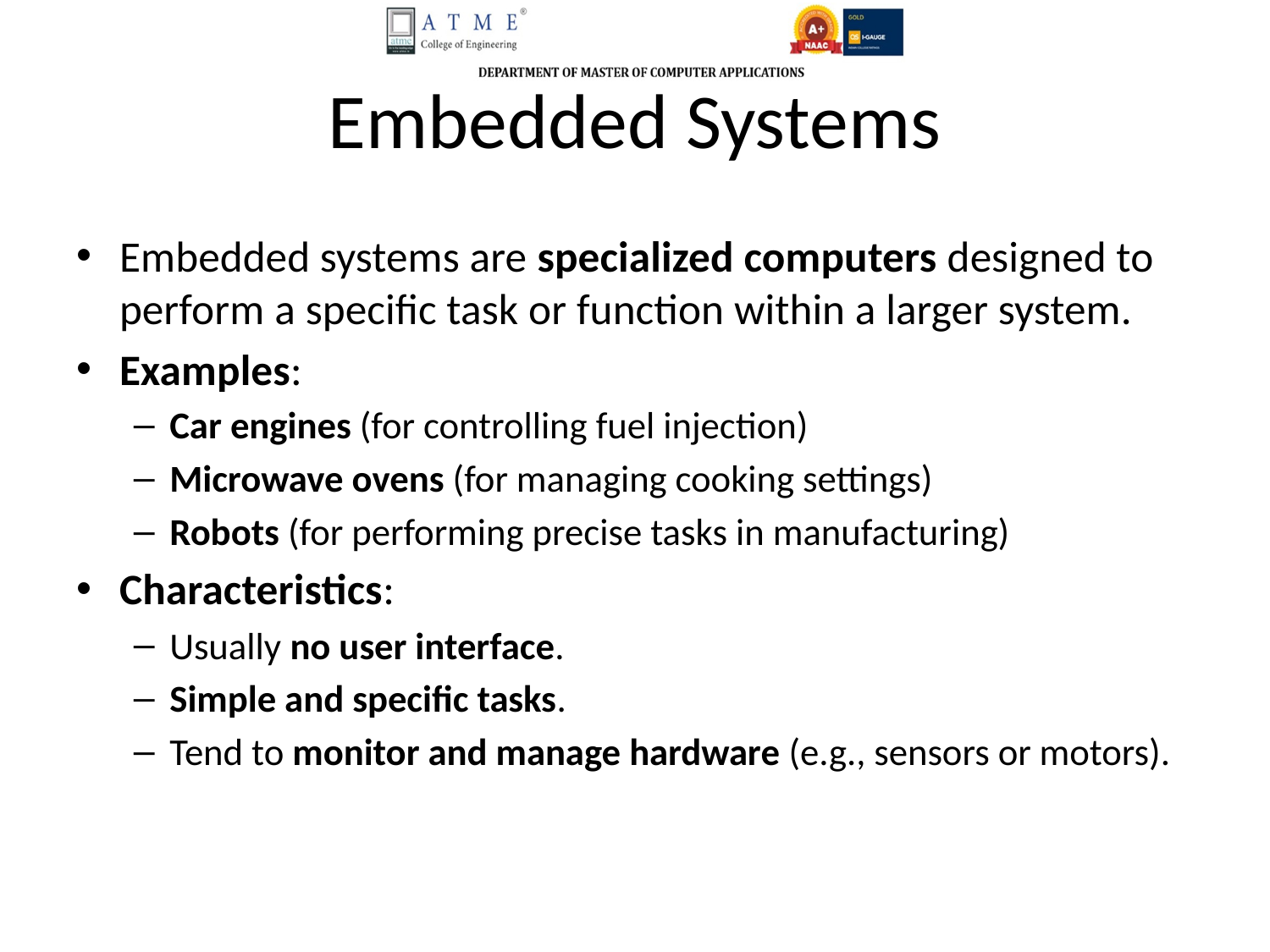

# Embedded Systems
Embedded systems are specialized computers designed to perform a specific task or function within a larger system.
Examples:
Car engines (for controlling fuel injection)
Microwave ovens (for managing cooking settings)
Robots (for performing precise tasks in manufacturing)
Characteristics:
Usually no user interface.
Simple and specific tasks.
Tend to monitor and manage hardware (e.g., sensors or motors).